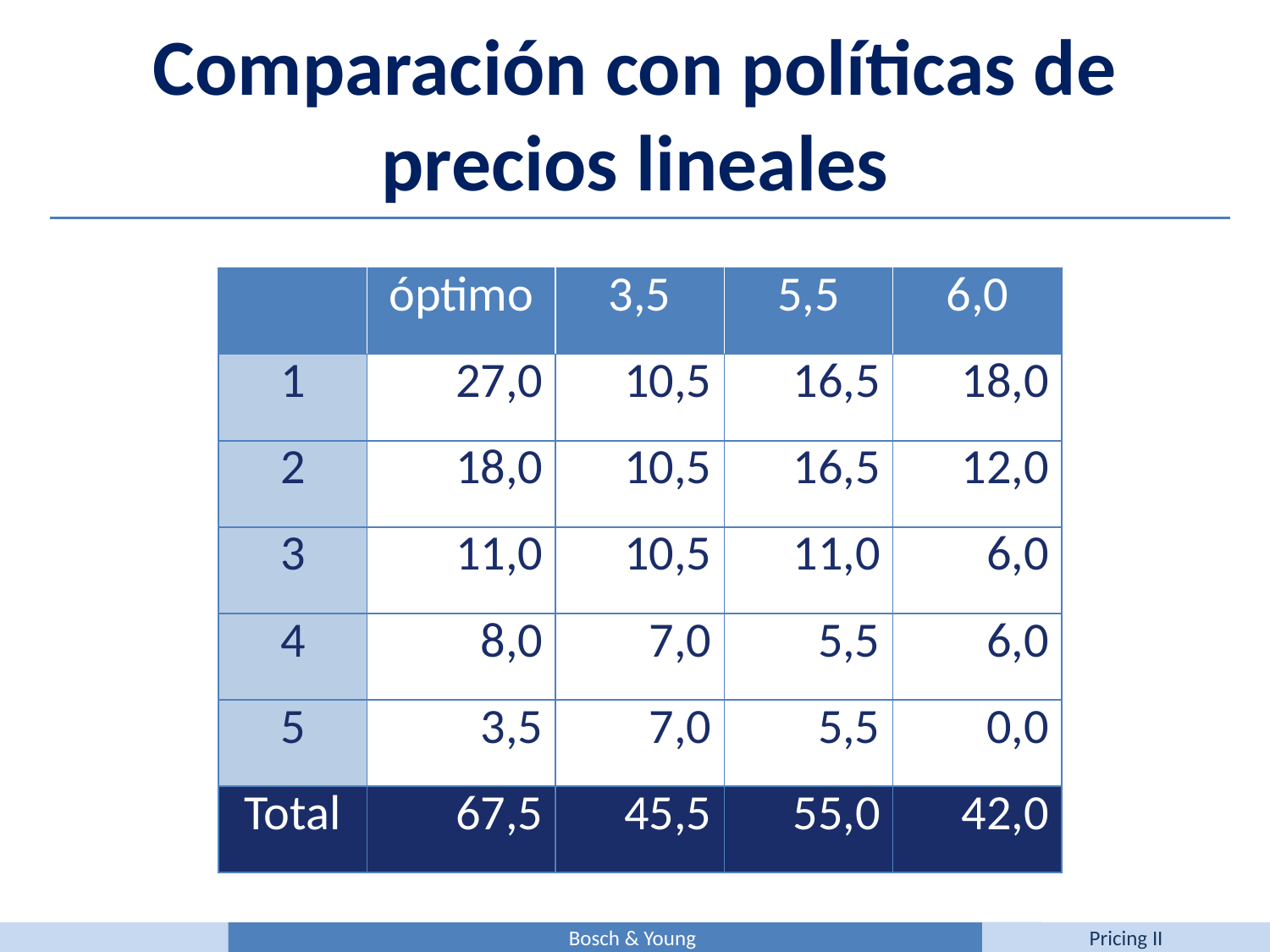

Comparación con políticas de precios lineales
|  | óptimo | 3,5 | 5,5 | 6,0 |
| --- | --- | --- | --- | --- |
| 1 | 27,0 | 10,5 | 16,5 | 18,0 |
| 2 | 18,0 | 10,5 | 16,5 | 12,0 |
| 3 | 11,0 | 10,5 | 11,0 | 6,0 |
| 4 | 8,0 | 7,0 | 5,5 | 6,0 |
| 5 | 3,5 | 7,0 | 5,5 | 0,0 |
| Total | 67,5 | 45,5 | 55,0 | 42,0 |

Bosch & Young
Pricing II